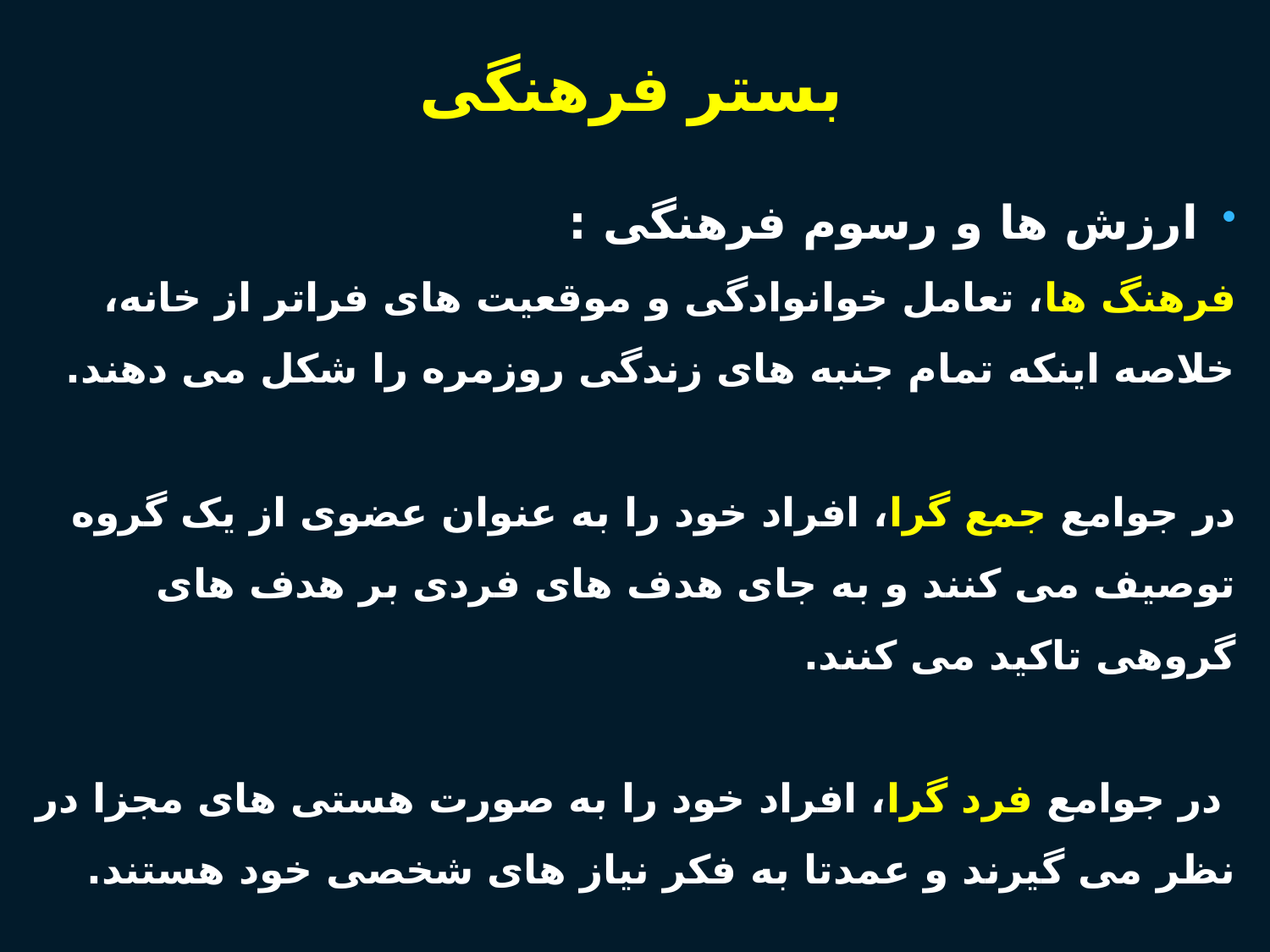

# بستر فرهنگی
ارزش ها و رسوم فرهنگی :
فرهنگ ها، تعامل خوانوادگی و موقعیت های فراتر از خانه، خلاصه اینکه تمام جنبه های زندگی روزمره را شکل می دهند.

در جوامع جمع گرا، افراد خود را به عنوان عضوی از یک گروه توصیف می کنند و به جای هدف های فردی بر هدف های گروهی تاکید می کنند.

 در جوامع فرد گرا، افراد خود را به صورت هستی های مجزا در نظر می گیرند و عمدتا به فکر نیاز های شخصی خود هستند.
41